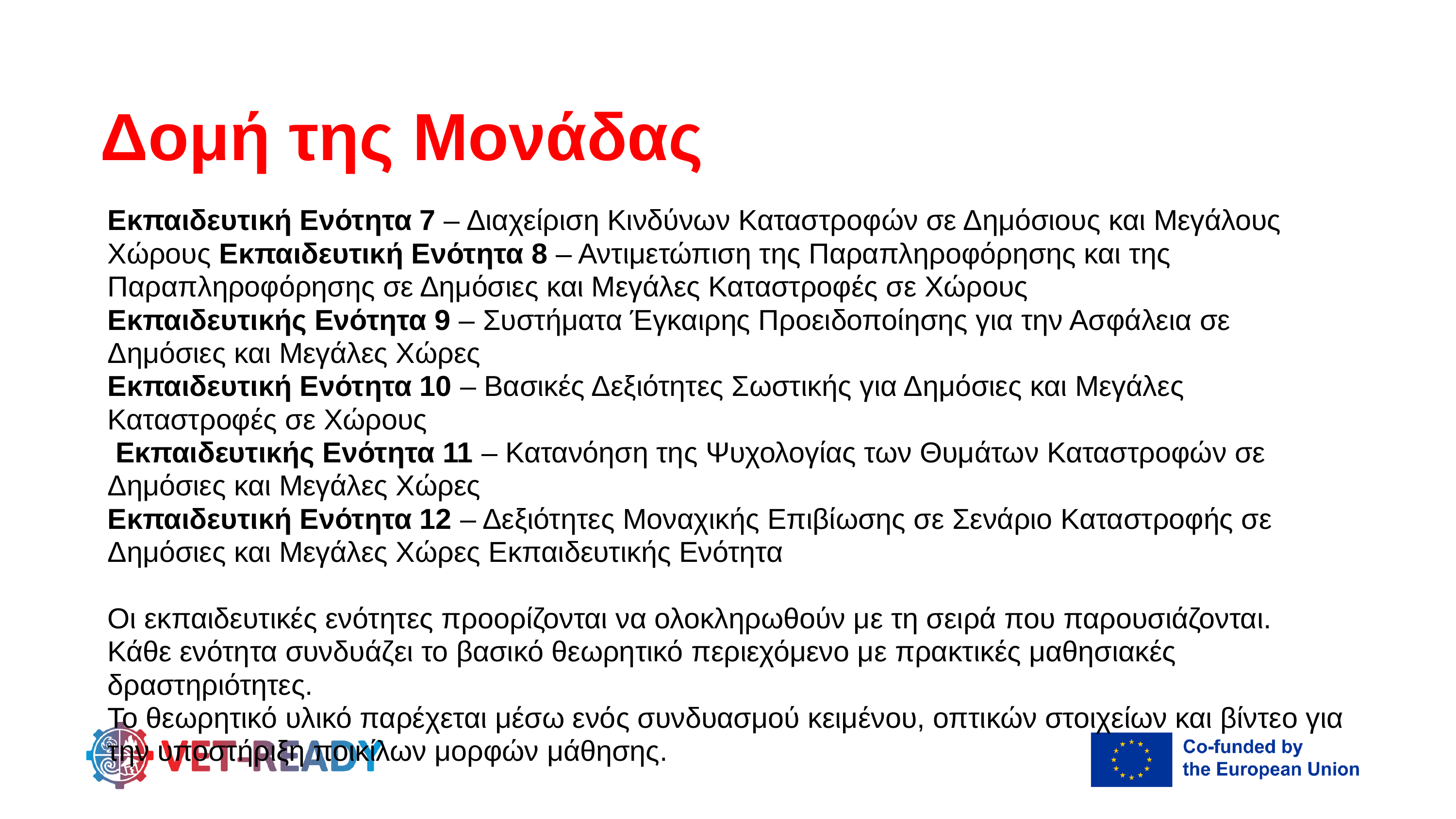

Δομή της Μονάδας
Εκπαιδευτική Ενότητα 7 – Διαχείριση Κινδύνων Καταστροφών σε Δημόσιους και Μεγάλους Χώρους Εκπαιδευτική Ενότητα 8 – Αντιμετώπιση της Παραπληροφόρησης και της Παραπληροφόρησης σε Δημόσιες και Μεγάλες Καταστροφές σε Χώρους
Εκπαιδευτικής Ενότητα 9 – Συστήματα Έγκαιρης Προειδοποίησης για την Ασφάλεια σε Δημόσιες και Μεγάλες Χώρες
Εκπαιδευτική Ενότητα 10 – Βασικές Δεξιότητες Σωστικής για Δημόσιες και Μεγάλες Καταστροφές σε Χώρους
 Εκπαιδευτικής Ενότητα 11 – Κατανόηση της Ψυχολογίας των Θυμάτων Καταστροφών σε Δημόσιες και Μεγάλες Χώρες
Εκπαιδευτική Ενότητα 12 – Δεξιότητες Μοναχικής Επιβίωσης σε Σενάριο Καταστροφής σε Δημόσιες και Μεγάλες Χώρες Εκπαιδευτικής Ενότητα

Οι εκπαιδευτικές ενότητες προορίζονται να ολοκληρωθούν με τη σειρά που παρουσιάζονται.
Κάθε ενότητα συνδυάζει το βασικό θεωρητικό περιεχόμενο με πρακτικές μαθησιακές δραστηριότητες.
Το θεωρητικό υλικό παρέχεται μέσω ενός συνδυασμού κειμένου, οπτικών στοιχείων και βίντεο για την υποστήριξη ποικίλων μορφών μάθησης.